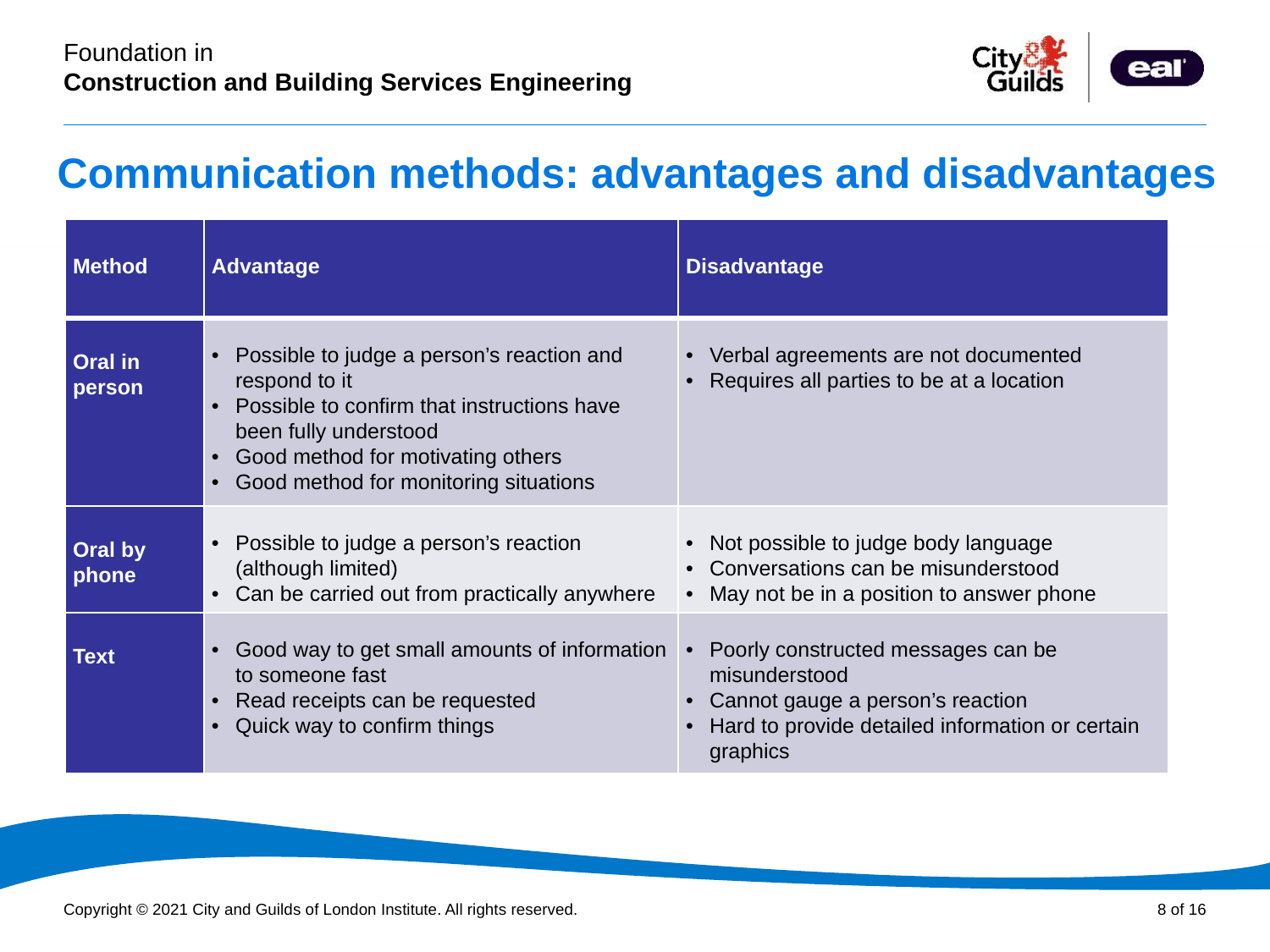

Communication methods: advantages and disadvantages

| Method | Advantage | Disadvantage |
| --- | --- | --- |
| Oral in person | Possible to judge a person’s reaction and respond to it Possible to confirm that instructions have been fully understood Good method for motivating others Good method for monitoring situations | Verbal agreements are not documented Requires all parties to be at a location |
| Oral by phone | Possible to judge a person’s reaction (although limited) Can be carried out from practically anywhere | Not possible to judge body language Conversations can be misunderstood May not be in a position to answer phone |
| Text | Good way to get small amounts of information to someone fast Read receipts can be requested Quick way to confirm things | Poorly constructed messages can be misunderstood Cannot gauge a person’s reaction Hard to provide detailed information or certain graphics |